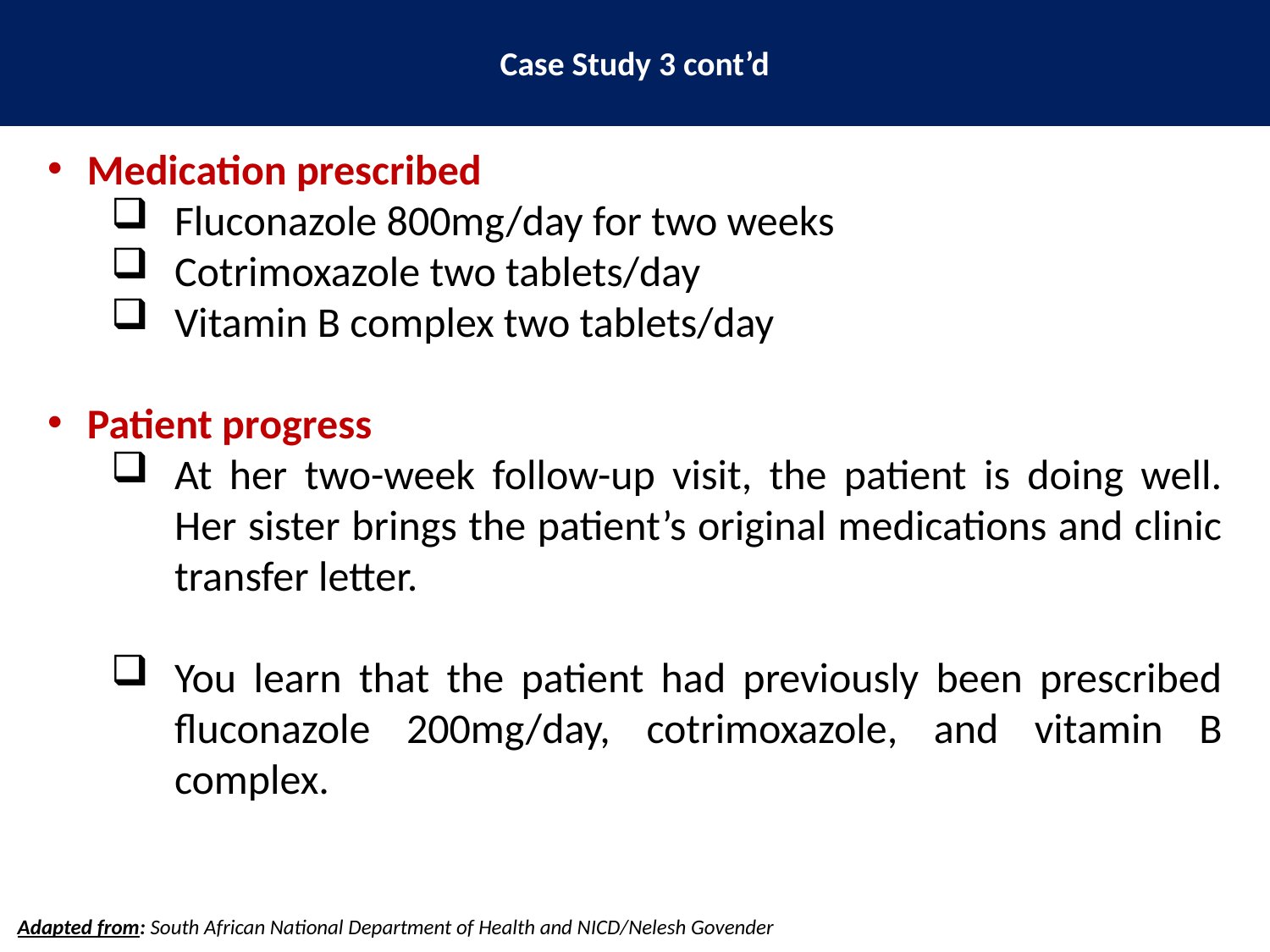

Case Study 3 cont’d
Medication prescribed
Fluconazole 800mg/day for two weeks
Cotrimoxazole two tablets/day
Vitamin B complex two tablets/day

Patient progress
At her two-week follow-up visit, the patient is doing well. Her sister brings the patient’s original medications and clinic transfer letter.

You learn that the patient had previously been prescribed fluconazole 200mg/day, cotrimoxazole, and vitamin B complex.
Adapted from: South African National Department of Health and NICD/Nelesh Govender